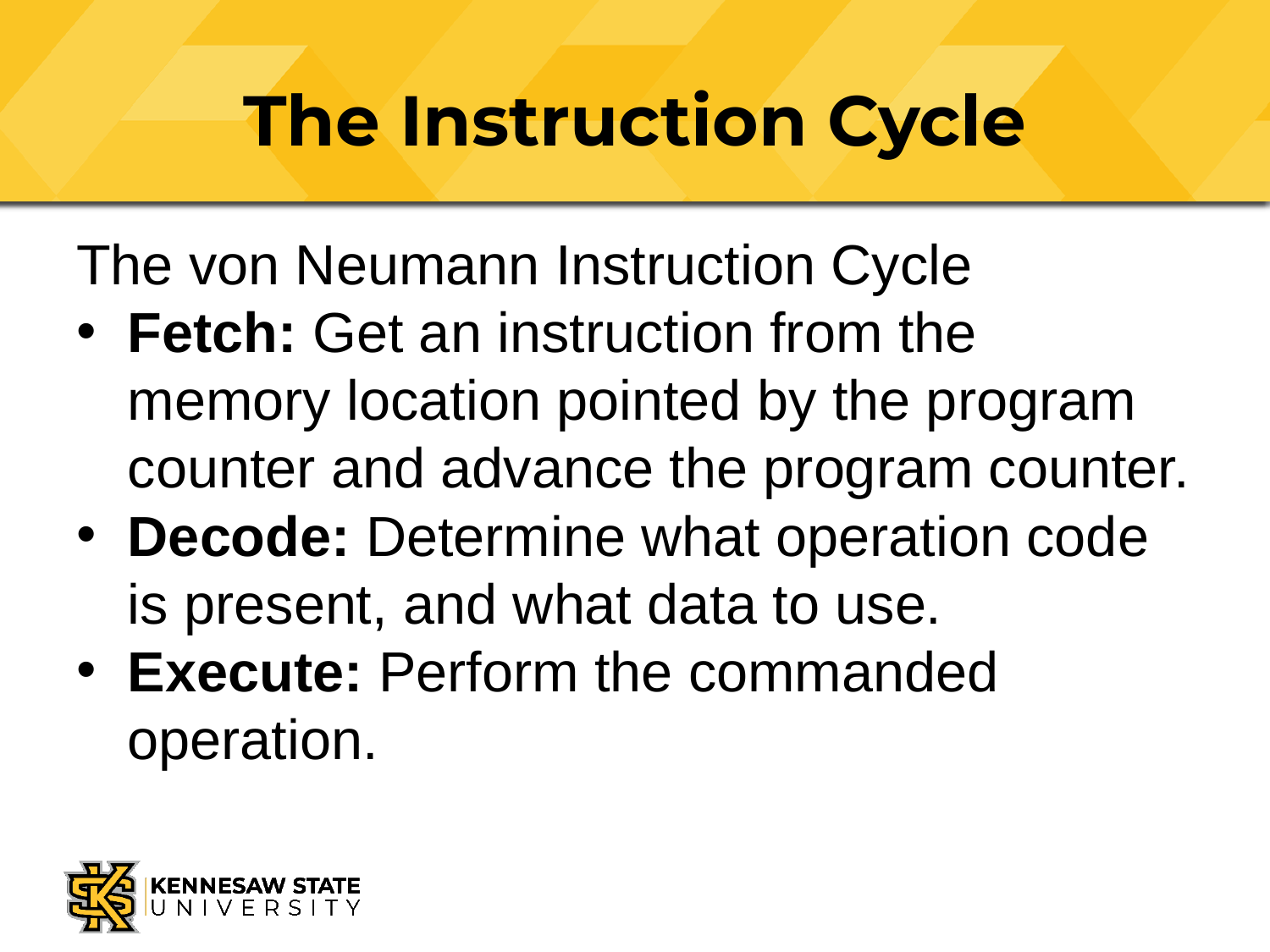

# The Instruction Cycle
The von Neumann Instruction Cycle
Fetch: Get an instruction from the memory location pointed by the program counter and advance the program counter.
Decode: Determine what operation code is present, and what data to use.
Execute: Perform the commanded operation.